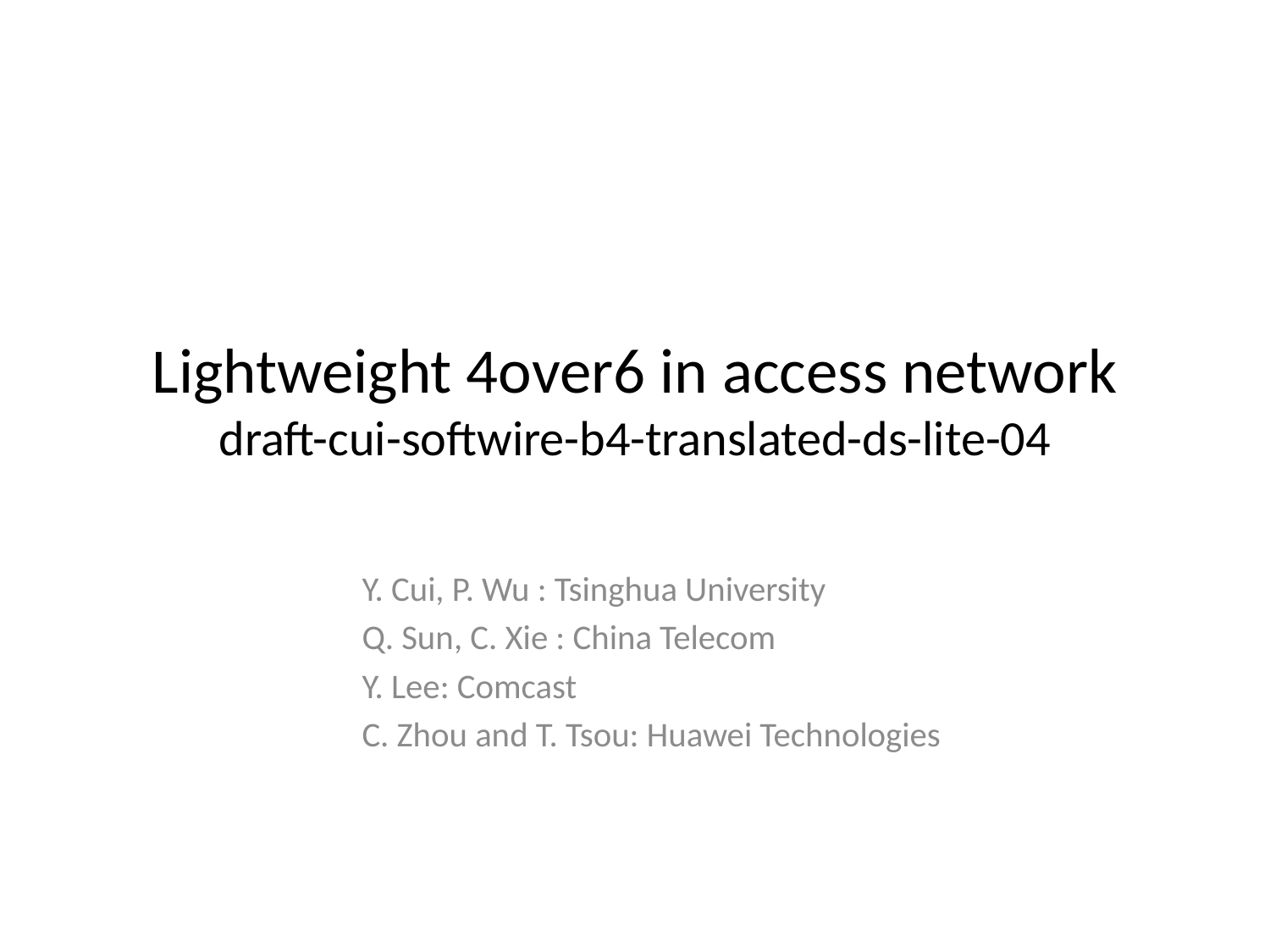

# Lightweight 4over6 in access network draft-cui-softwire-b4-translated-ds-lite-04
Y. Cui, P. Wu : Tsinghua University
Q. Sun, C. Xie : China Telecom
Y. Lee: Comcast
C. Zhou and T. Tsou: Huawei Technologies